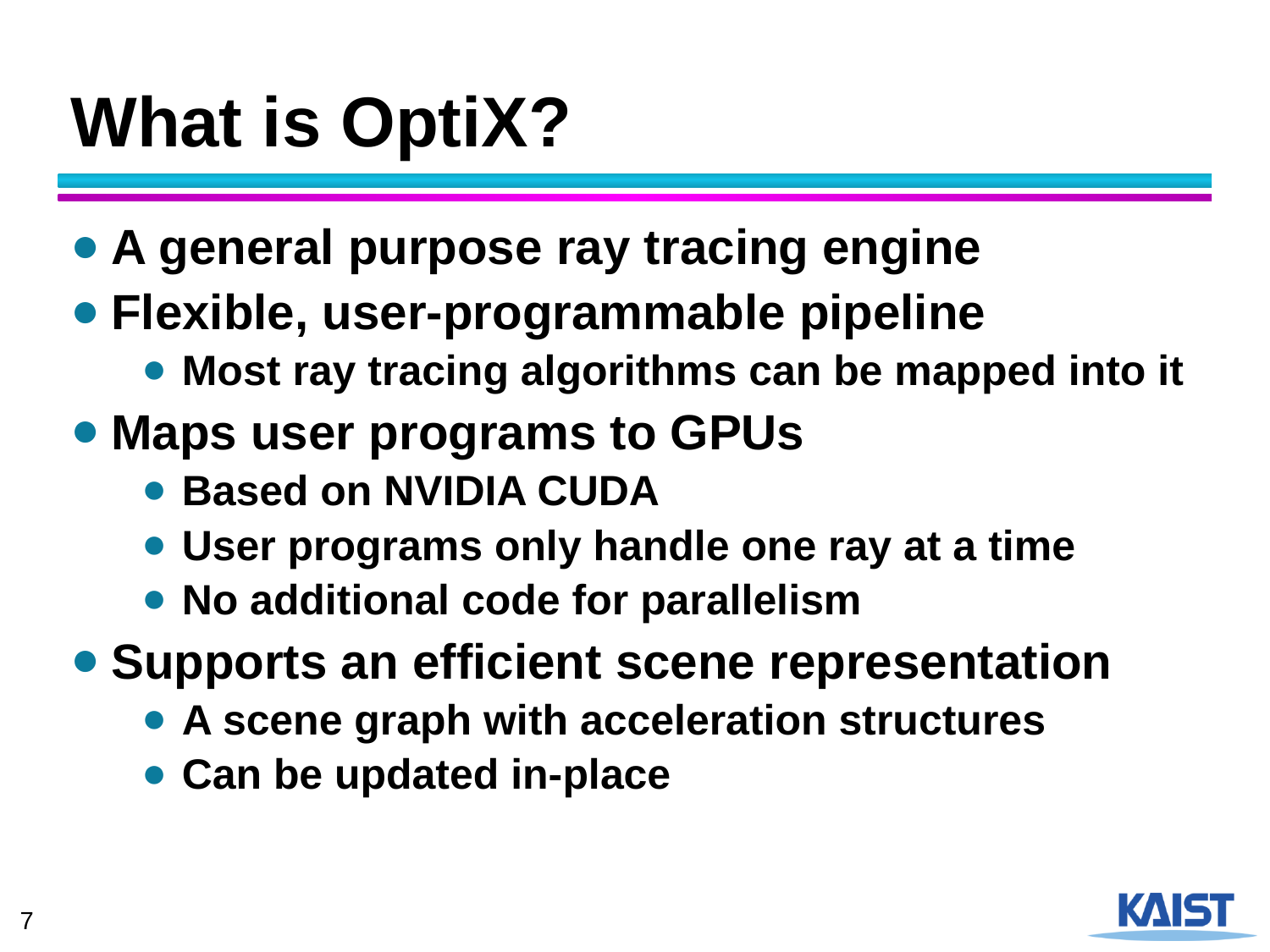

# What is OptiX?
A general purpose ray tracing engine
Flexible, user-programmable pipeline
Most ray tracing algorithms can be mapped into it
Maps user programs to GPUs
Based on NVIDIA CUDA
User programs only handle one ray at a time
No additional code for parallelism
Supports an efficient scene representation
A scene graph with acceleration structures
Can be updated in-place